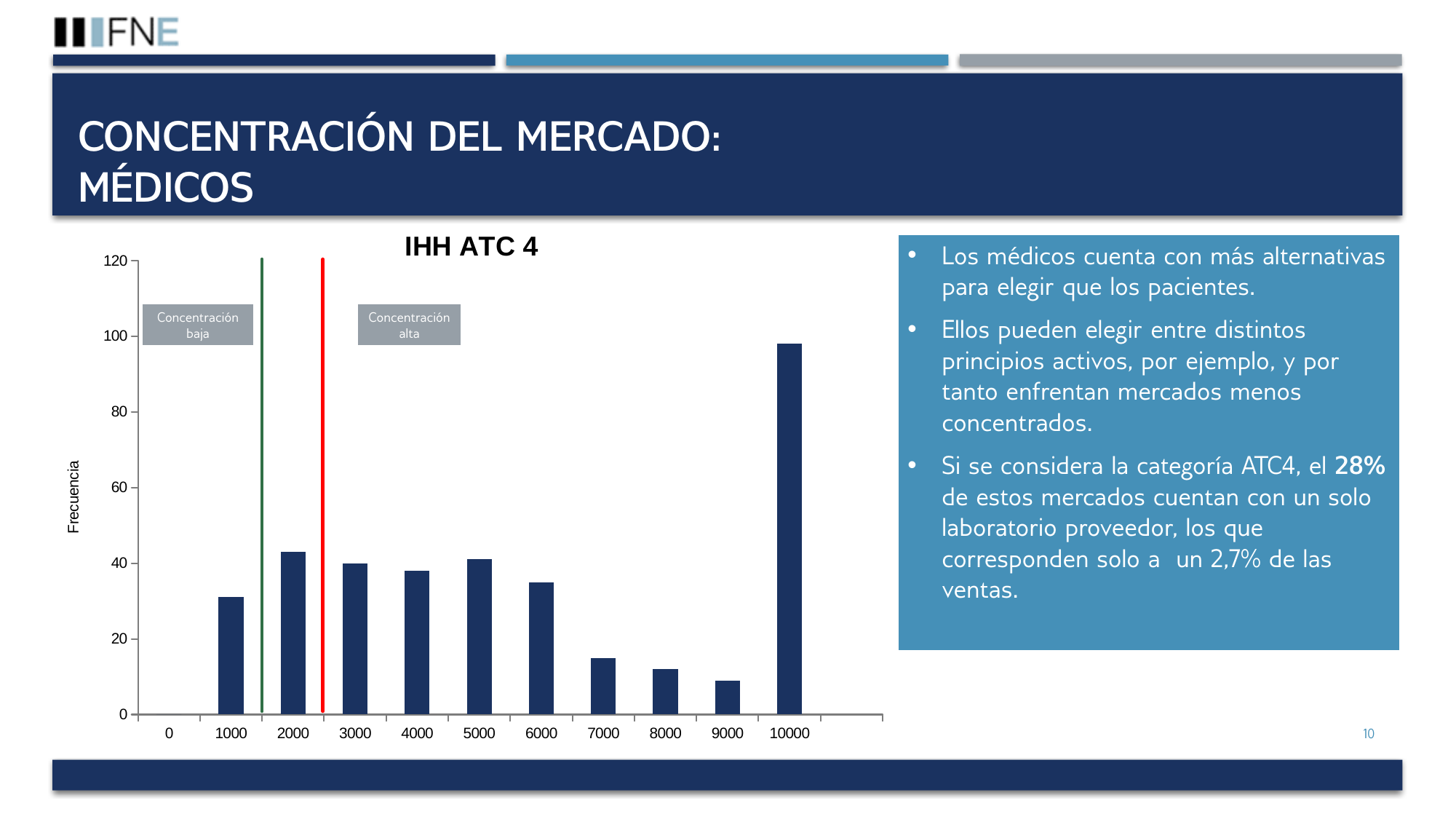

CONCENTRACIÓN DEL MERCADO:
MÉDICOS

### Chart: IHH ATC 4

| Category |  |
|---|---|
| 0 | 0.0 |
| 1000 | 31.0 |
| 2000 | 43.0 |
| 3000 | 40.0 |
| 4000 | 38.0 |
| 5000 | 41.0 |
| 6000 | 35.0 |
| 7000 | 15.0 |
| 8000 | 12.0 |
| 9000 | 9.0 |
| 10000 | 98.0 |
|  | None |
Los médicos cuenta con más alternativas para elegir que los pacientes.
Ellos pueden elegir entre distintos principios activos, por ejemplo, y por tanto enfrentan mercados menos concentrados.
Si se considera la categoría ATC4, el 28% de estos mercados cuentan con un solo laboratorio proveedor, los que corresponden solo a  un 2,7% de las ventas.

Concentración baja
Concentración alta
10